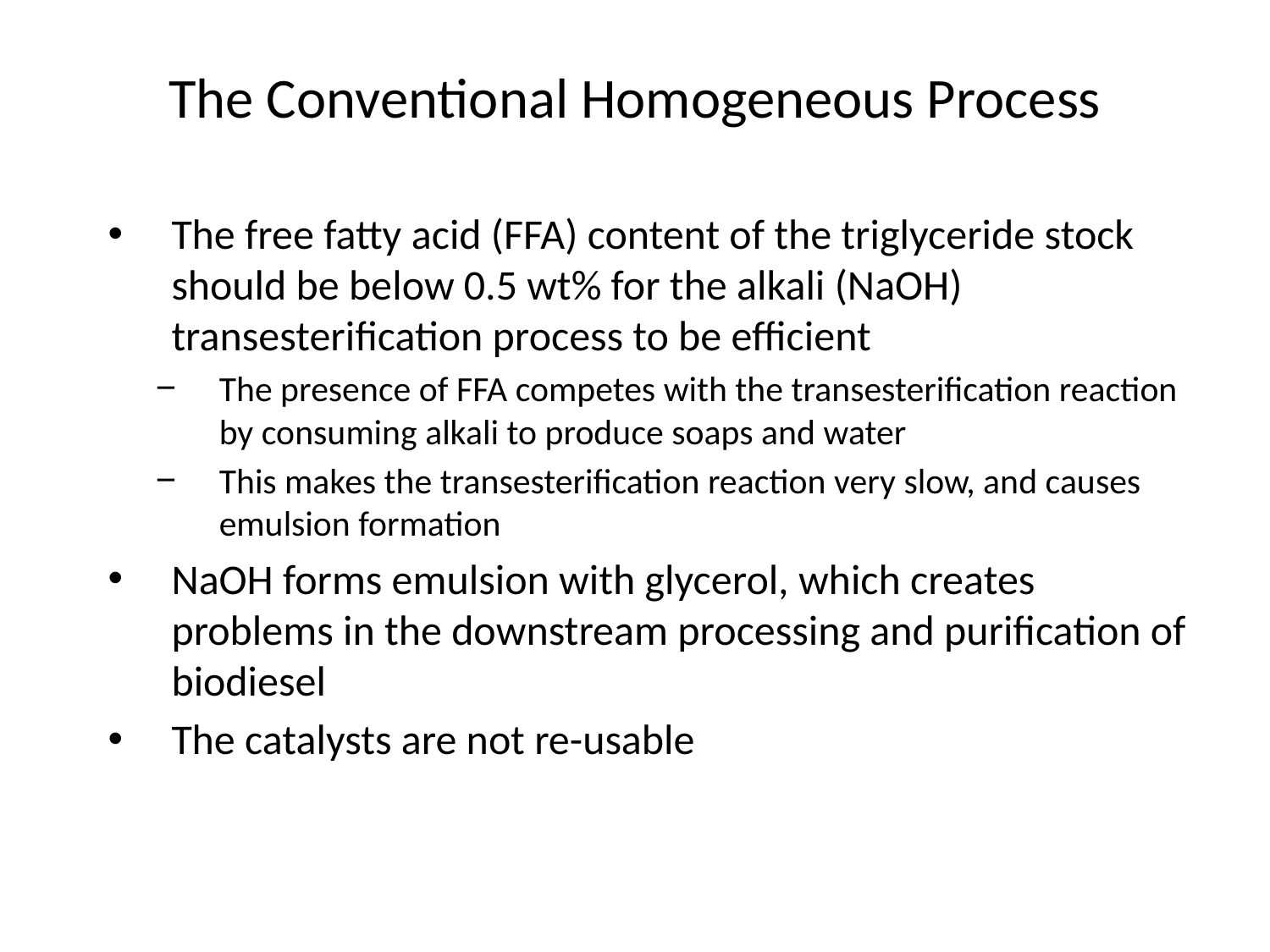

# The Conventional Homogeneous Process
The free fatty acid (FFA) content of the triglyceride stock should be below 0.5 wt% for the alkali (NaOH) transesterification process to be efficient
The presence of FFA competes with the transesterification reaction by consuming alkali to produce soaps and water
This makes the transesterification reaction very slow, and causes emulsion formation
NaOH forms emulsion with glycerol, which creates problems in the downstream processing and purification of biodiesel
The catalysts are not re-usable